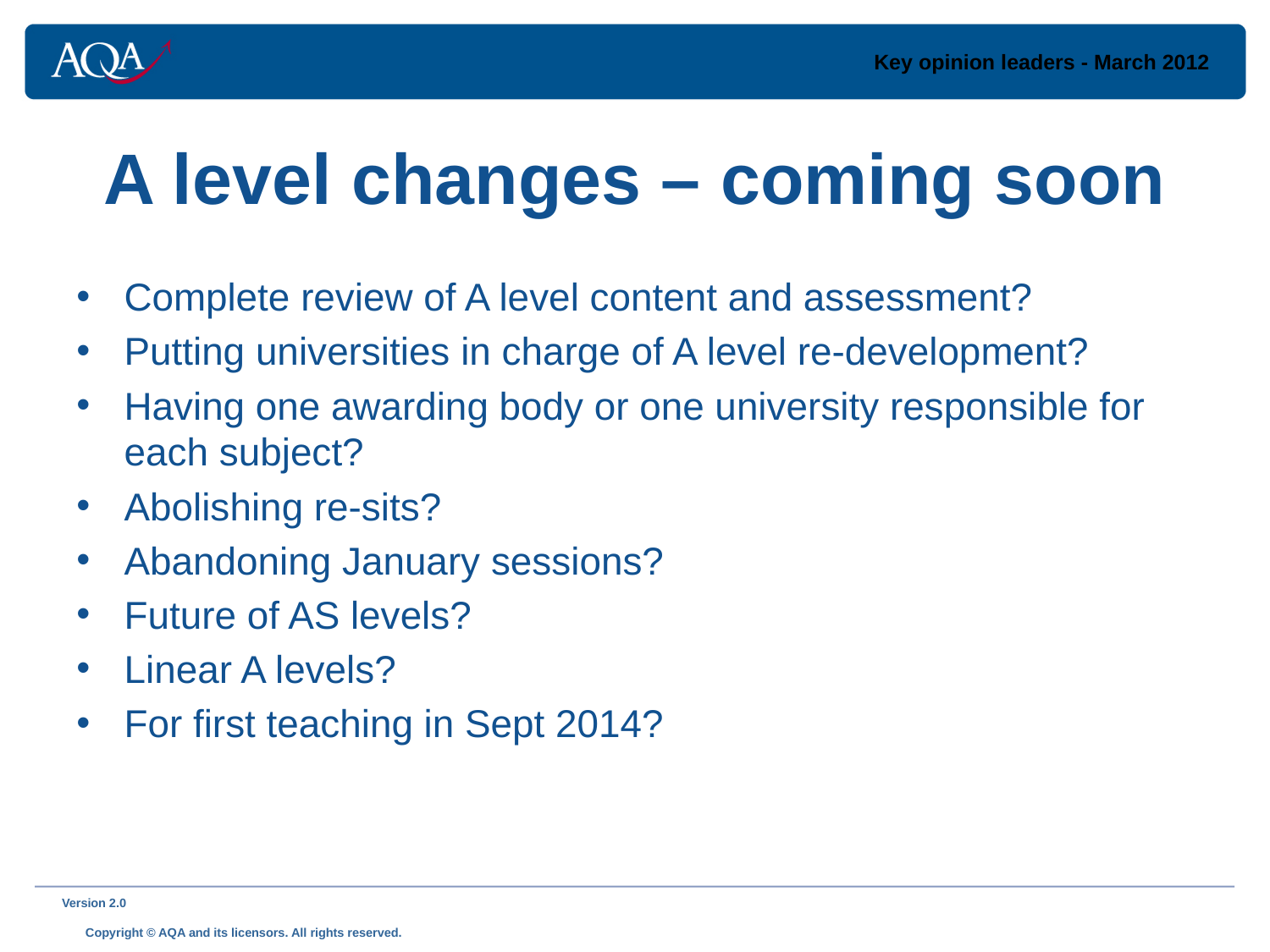

Key opinion leaders - March 2012

# A level changes – coming soon
Complete review of A level content and assessment?
Putting universities in charge of A level re-development?
Having one awarding body or one university responsible for each subject?
Abolishing re-sits?
Abandoning January sessions?
Future of AS levels?
Linear A levels?
For first teaching in Sept 2014?
Version 2.0                       	       Copyright © AQA and its licensors. All rights reserved.